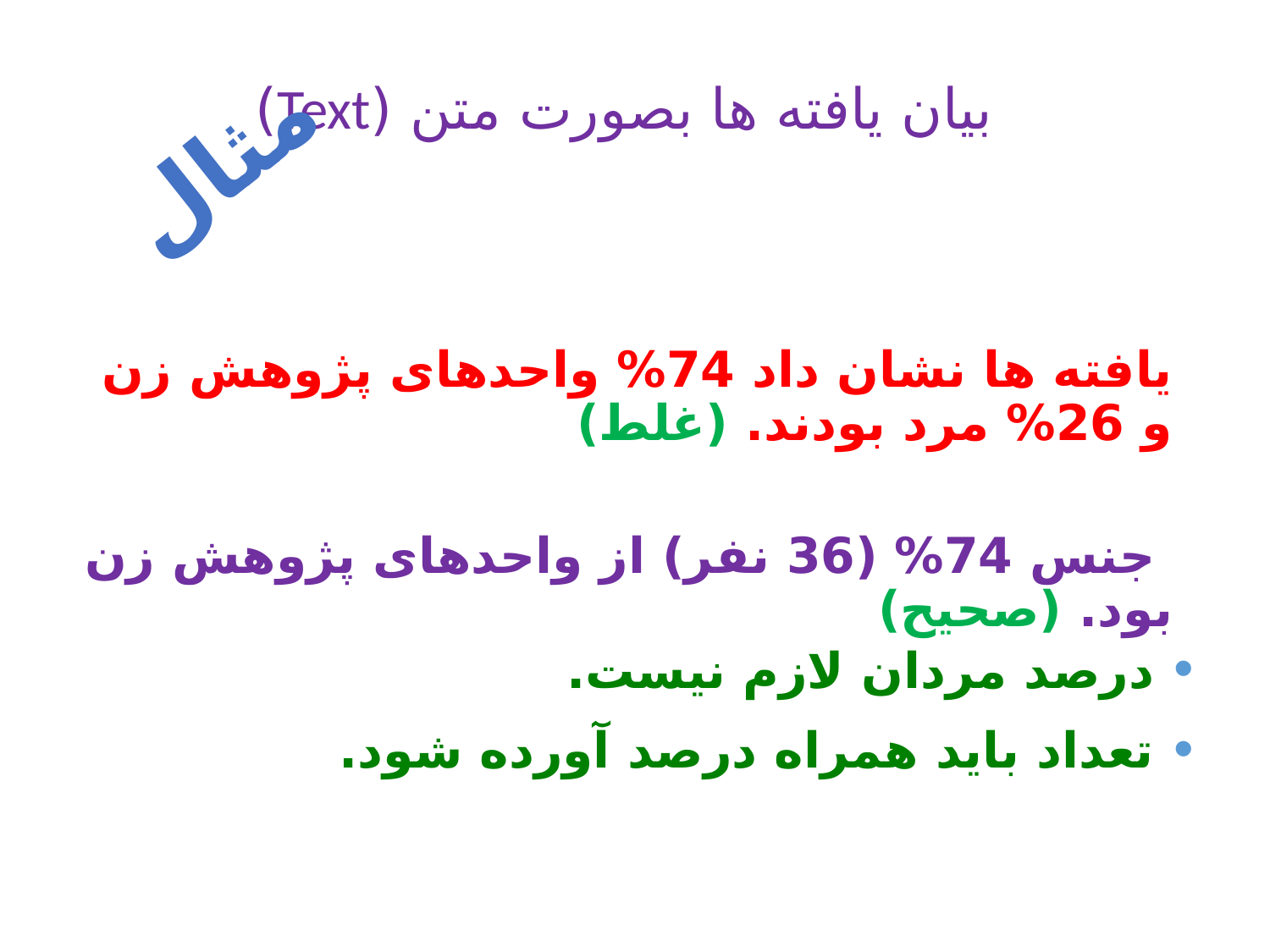

# بیان یافته ها بصورت متن (Text)
مثال
یافته ها نشان داد 74% واحدهای پژوهش زن و 26% مرد بودند. (غلط)

 جنس 74% (36 نفر) از واحدهای پژوهش زن بود. (صحیح)
درصد مردان لازم نیست.
تعداد باید همراه درصد آورده شود.
22 May 2021
15